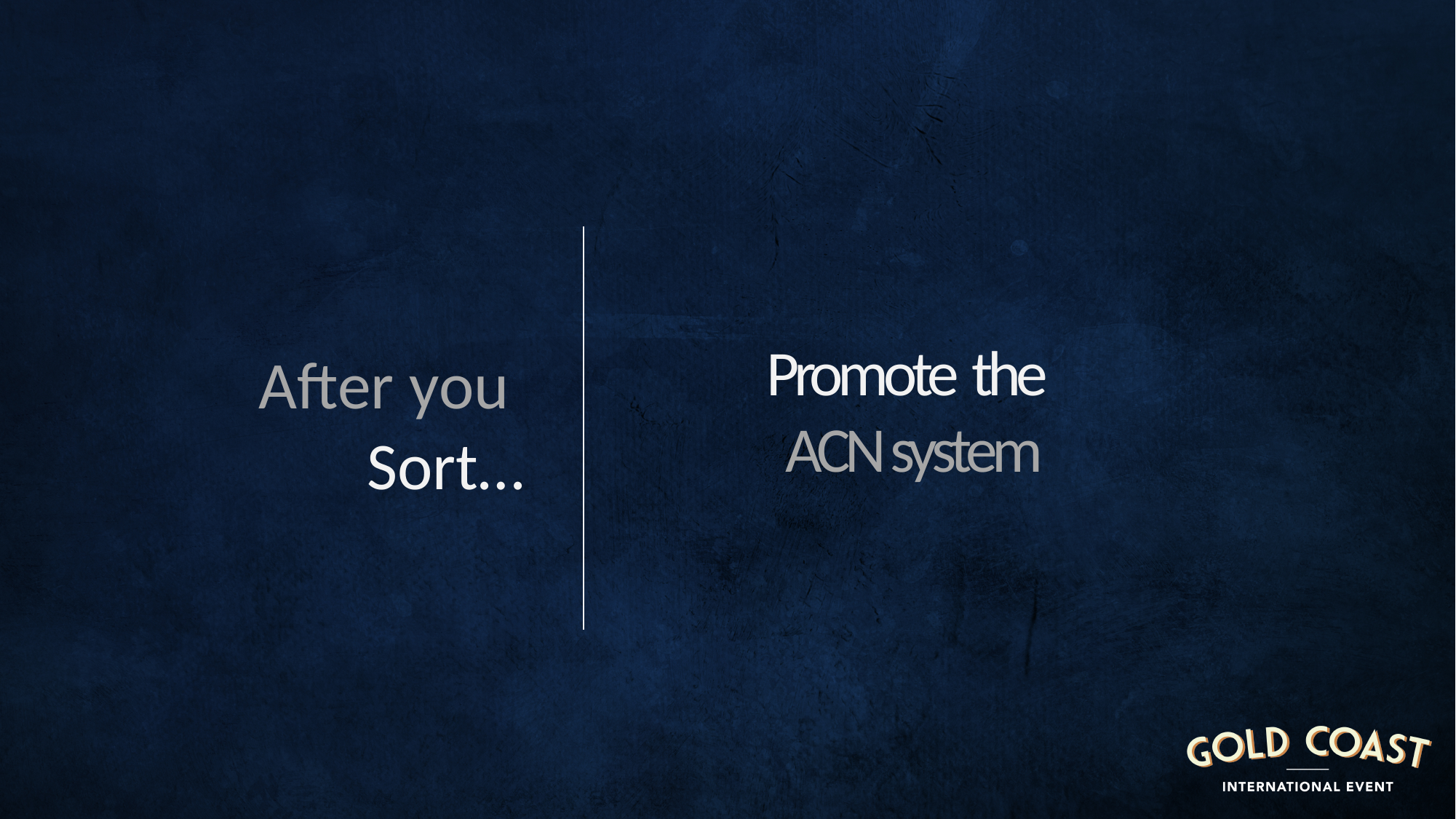

After you
Sort…
Promote  the
 ACN system